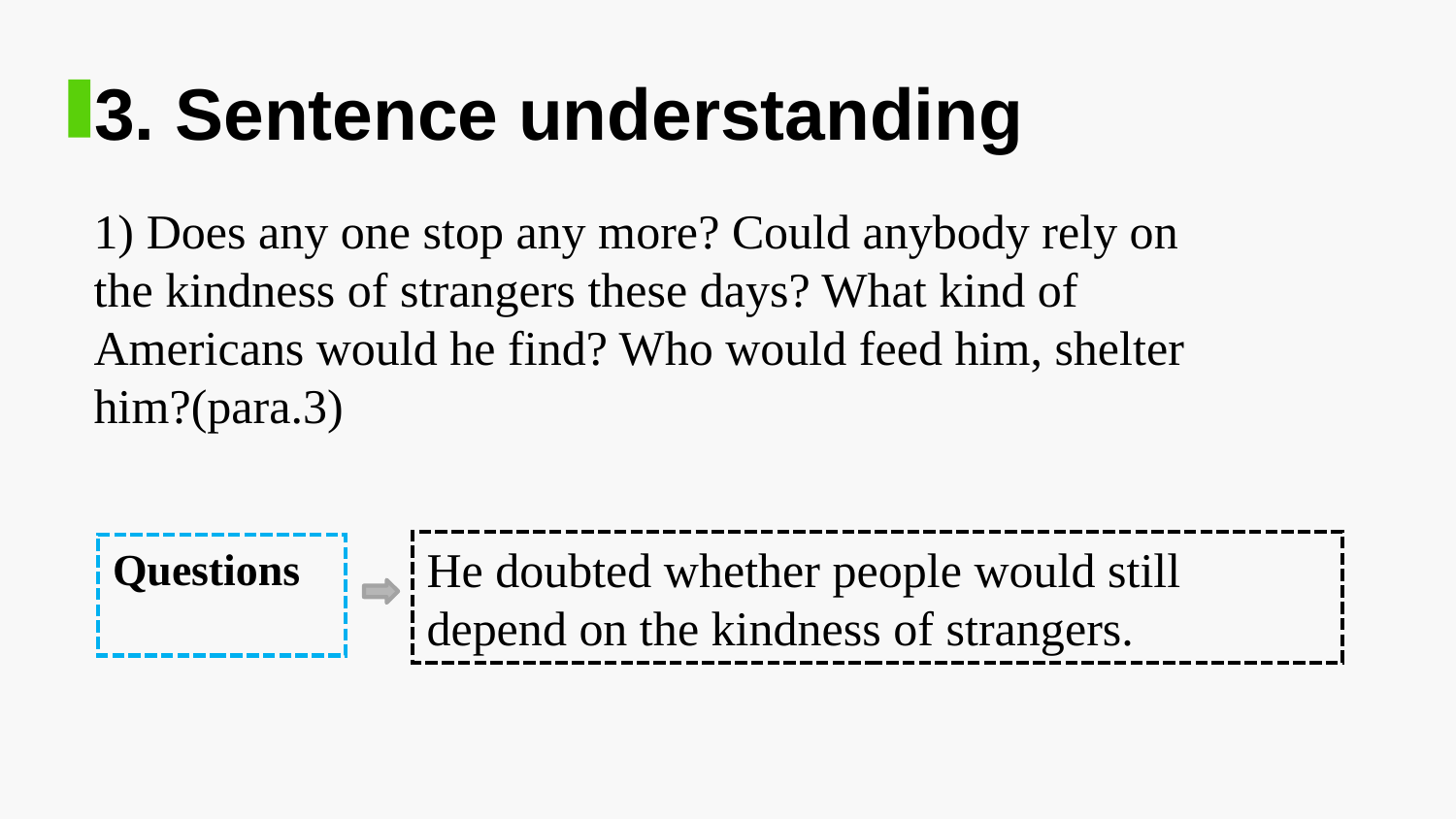

3. Sentence understanding

1) Does any one stop any more? Could anybody rely on the kindness of strangers these days? What kind of Americans would he find? Who would feed him, shelter him?(para.3)

He doubted whether people would still depend on the kindness of strangers.
Questions